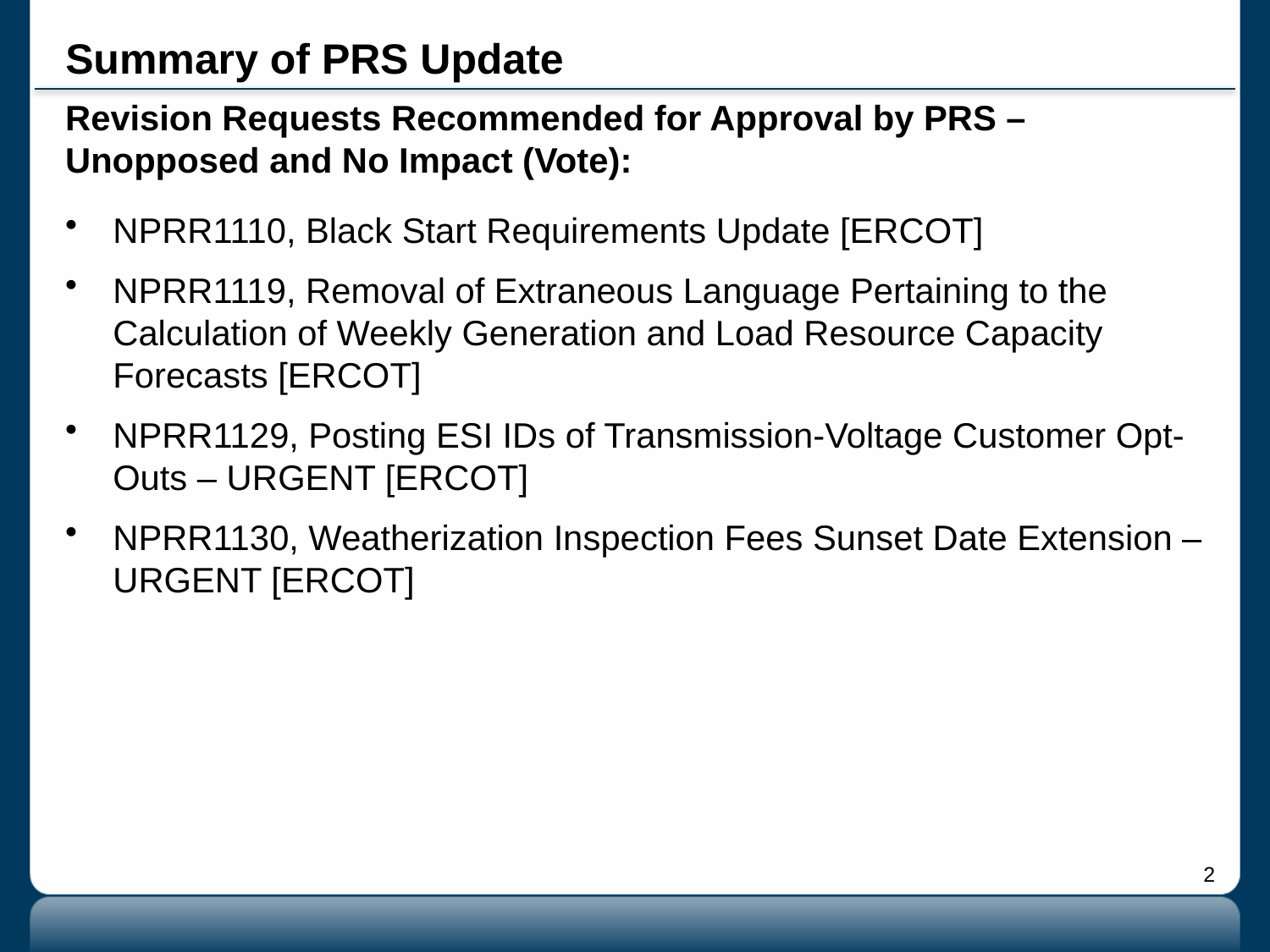

# Summary of PRS Update
Revision Requests Recommended for Approval by PRS – Unopposed and No Impact (Vote):
NPRR1110, Black Start Requirements Update [ERCOT]
NPRR1119, Removal of Extraneous Language Pertaining to the Calculation of Weekly Generation and Load Resource Capacity Forecasts [ERCOT]
NPRR1129, Posting ESI IDs of Transmission-Voltage Customer Opt-Outs – URGENT [ERCOT]
NPRR1130, Weatherization Inspection Fees Sunset Date Extension – URGENT [ERCOT]